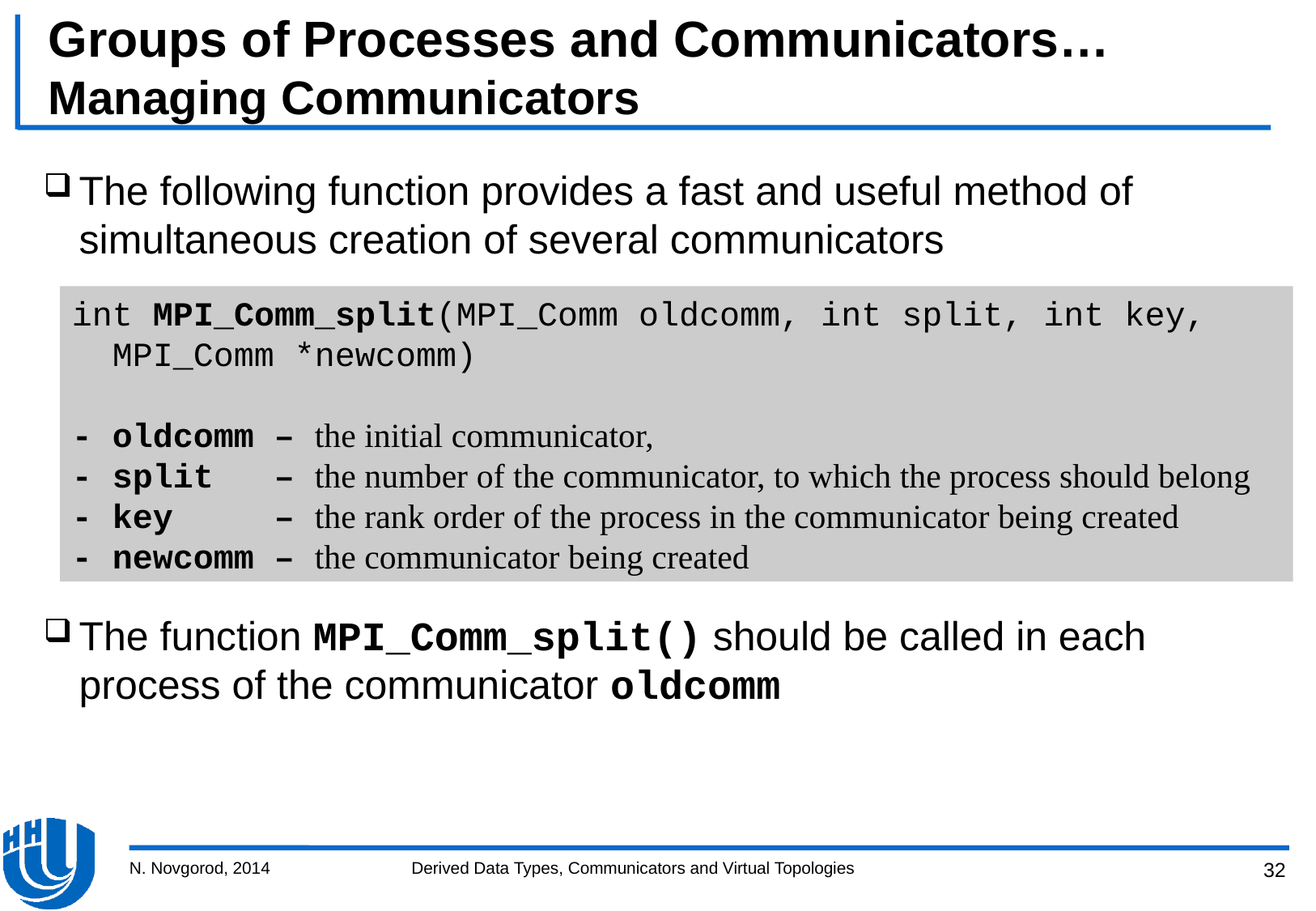

# Groups of Processes and Communicators… Managing Communicators
The following function provides a fast and useful method of simultaneous creation of several communicators

The function MPI_Comm_split() should be called in each process of the communicator oldcomm

int MPI_Comm_split(MPI_Comm oldcomm, int split, int key,
  MPI_Comm *newcomm)

- oldcomm – the initial communicator,
- split   – the number of the communicator, to which the process should belong
- key     – the rank order of the process in the communicator being created
- newcomm – the communicator being created
N. Novgorod, 2014
Derived Data Types, Communicators and Virtual Topologies
32